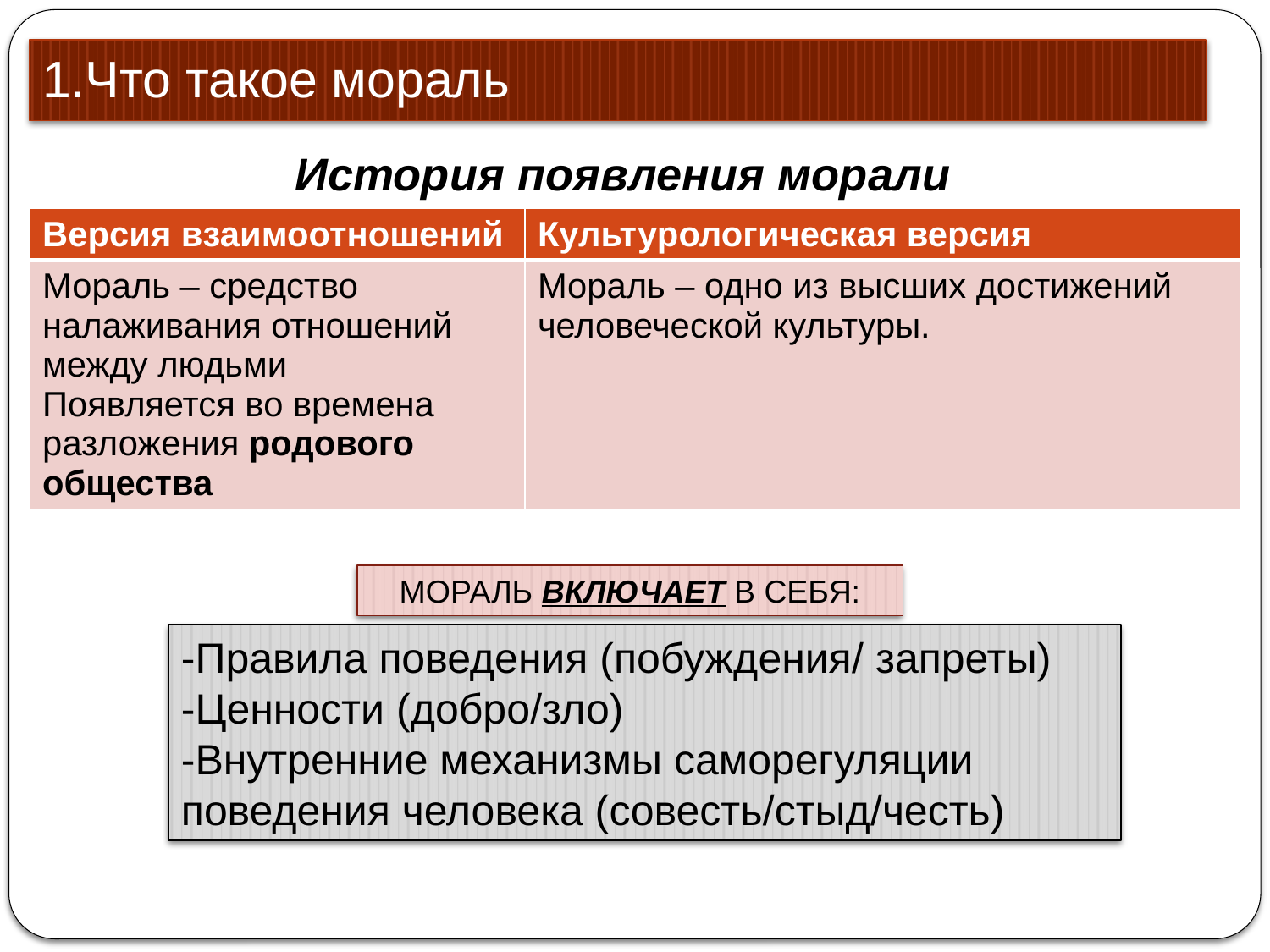

# 1.Что такое мораль
История появления морали

| Версия взаимоотношений | Культурологическая версия |
| --- | --- |
| Мораль – средство налаживания отношений между людьми Появляется во времена разложения родового общества | Мораль – одно из высших достижений человеческой культуры. |
МОРАЛЬ ВКЛЮЧАЕТ В СЕБЯ:
-Правила поведения (побуждения/ запреты)
-Ценности (добро/зло)
-Внутренние механизмы саморегуляции поведения человека (совесть/стыд/честь)